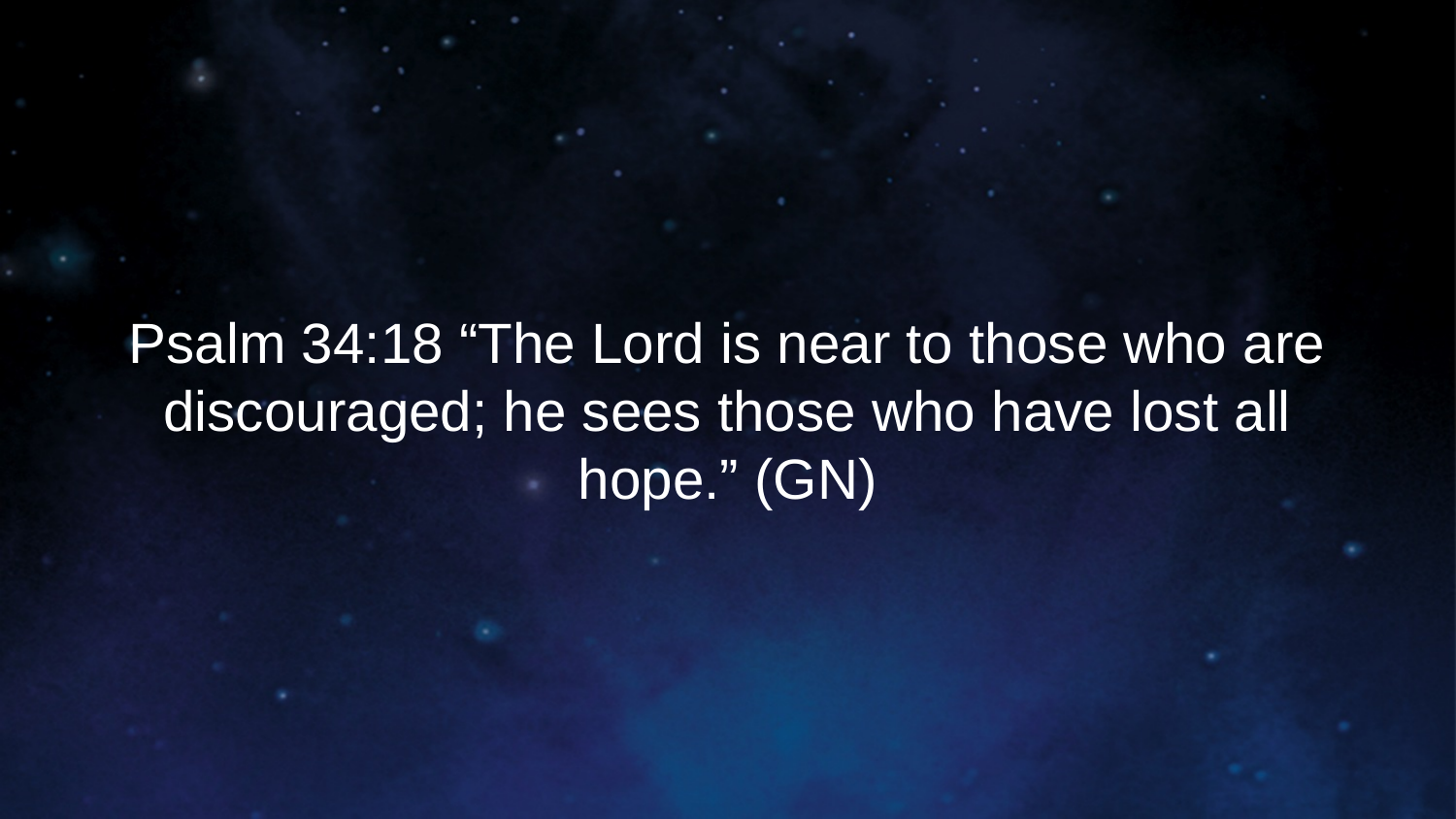

# Psalm 34:18 “The Lord is near to those who are discouraged; he sees those who have lost all hope.” (GN)